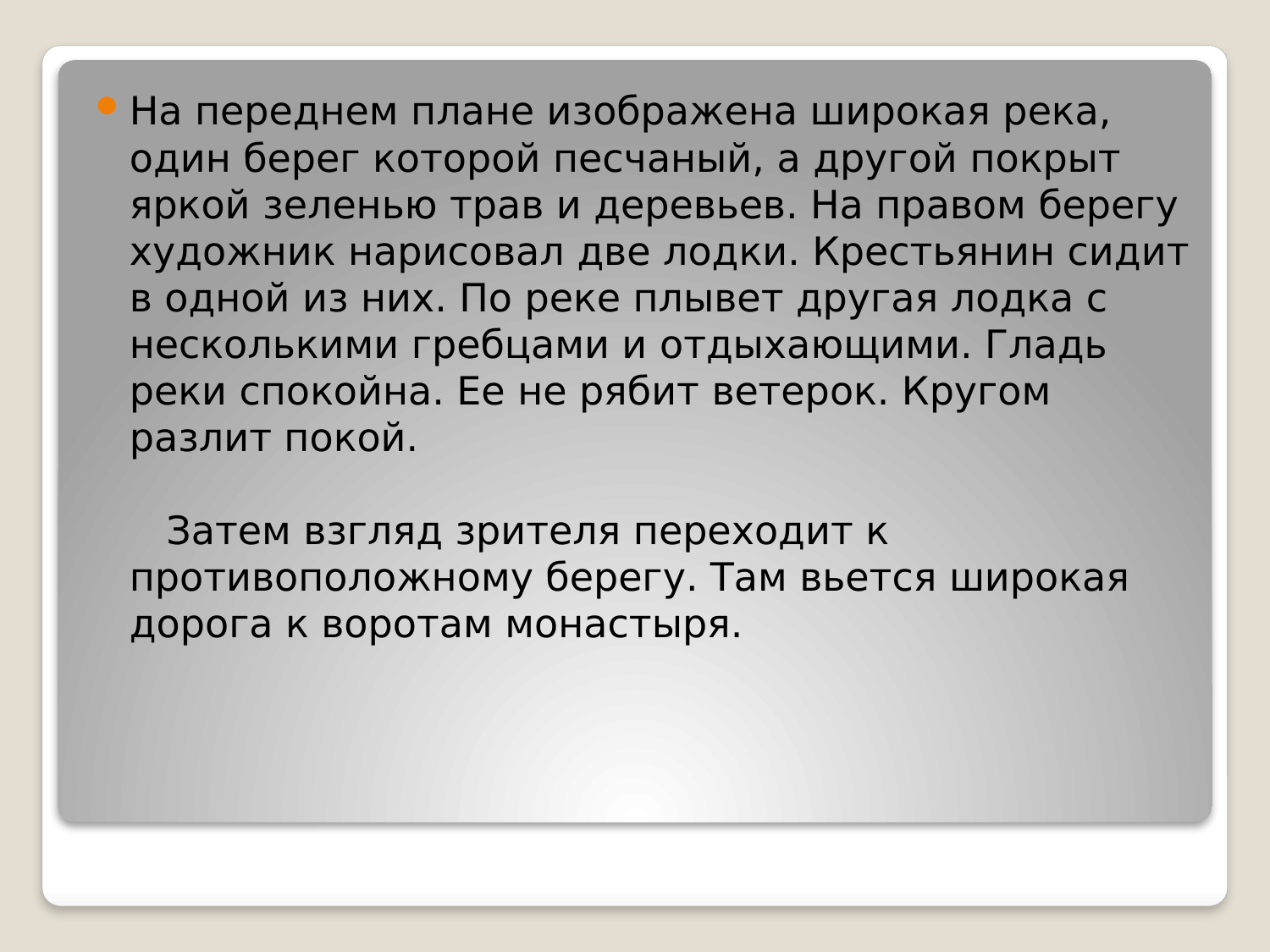

На переднем плане изображена широкая река, один берег которой песчаный, а другой покрыт яркой зеленью трав и деревьев. На правом берегу художник нарисовал две лодки. Крестьянин сидит в одной из них. По реке плывет другая лодка с несколькими гребцами и отдыхающими. Гладь реки спокойна. Ее не рябит ветерок. Кругом разлит покой.
   Затем взгляд зрителя переходит к противоположному берегу. Там вьется широкая дорога к воротам монастыря.
#